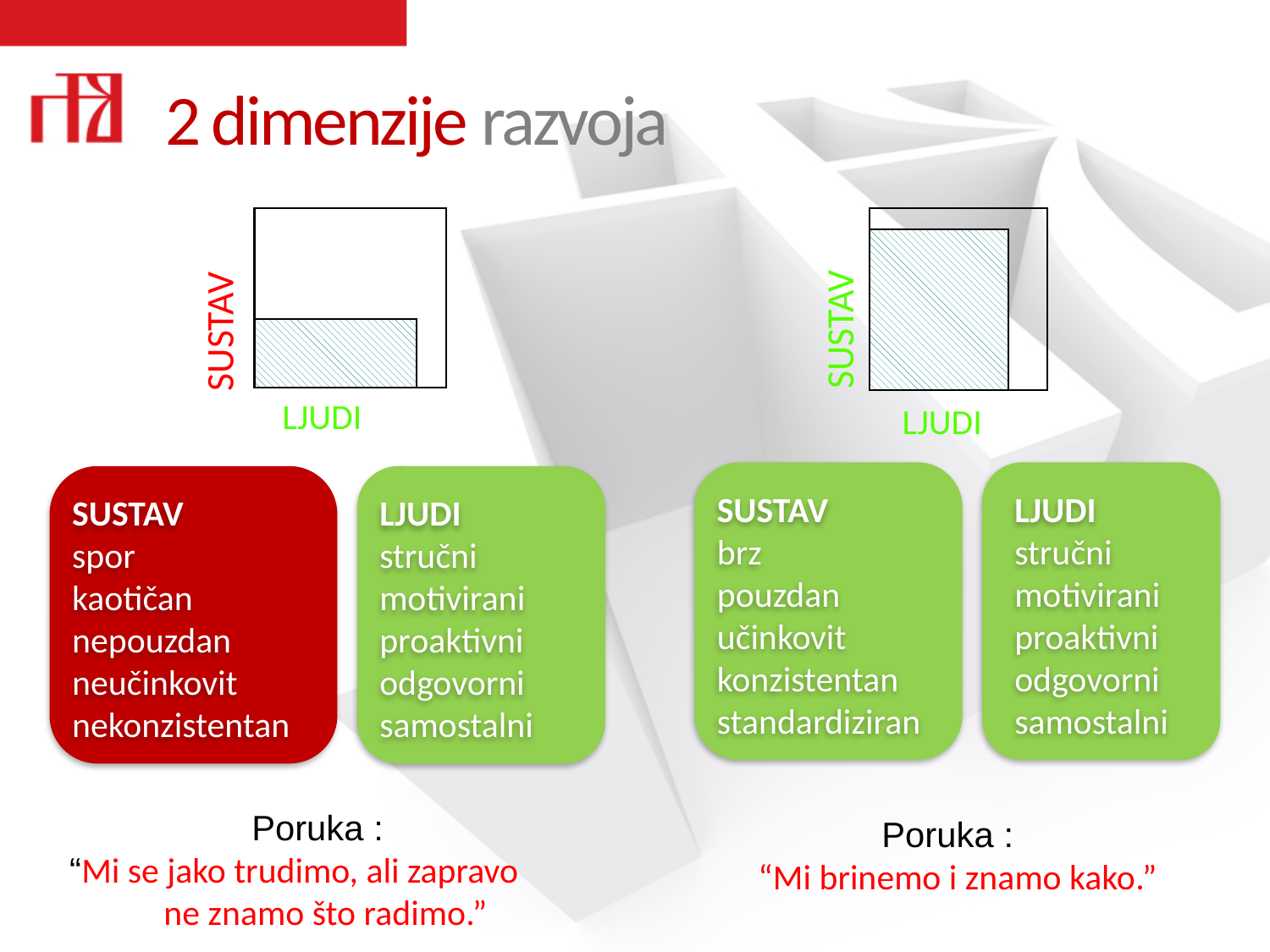

2 dimenzije razvoja

SUSTAV

LJUDI

SUSTAV
LJUDI

SUSTAV
brz
pouzdan
učinkovit
konzistentan
standardiziran
LJUDI
stručni
motivirani
proaktivni
odgovorni
samostalni

SUSTAV
spor
kaotičan
nepouzdan
neučinkovit
nekonzistentan
LJUDI
stručni
motivirani
proaktivni
odgovorni
samostalni
Poruka :
 “Mi se jako trudimo, ali zapravo
  ne znamo što radimo.”
Poruka :
“Mi brinemo i znamo kako.”